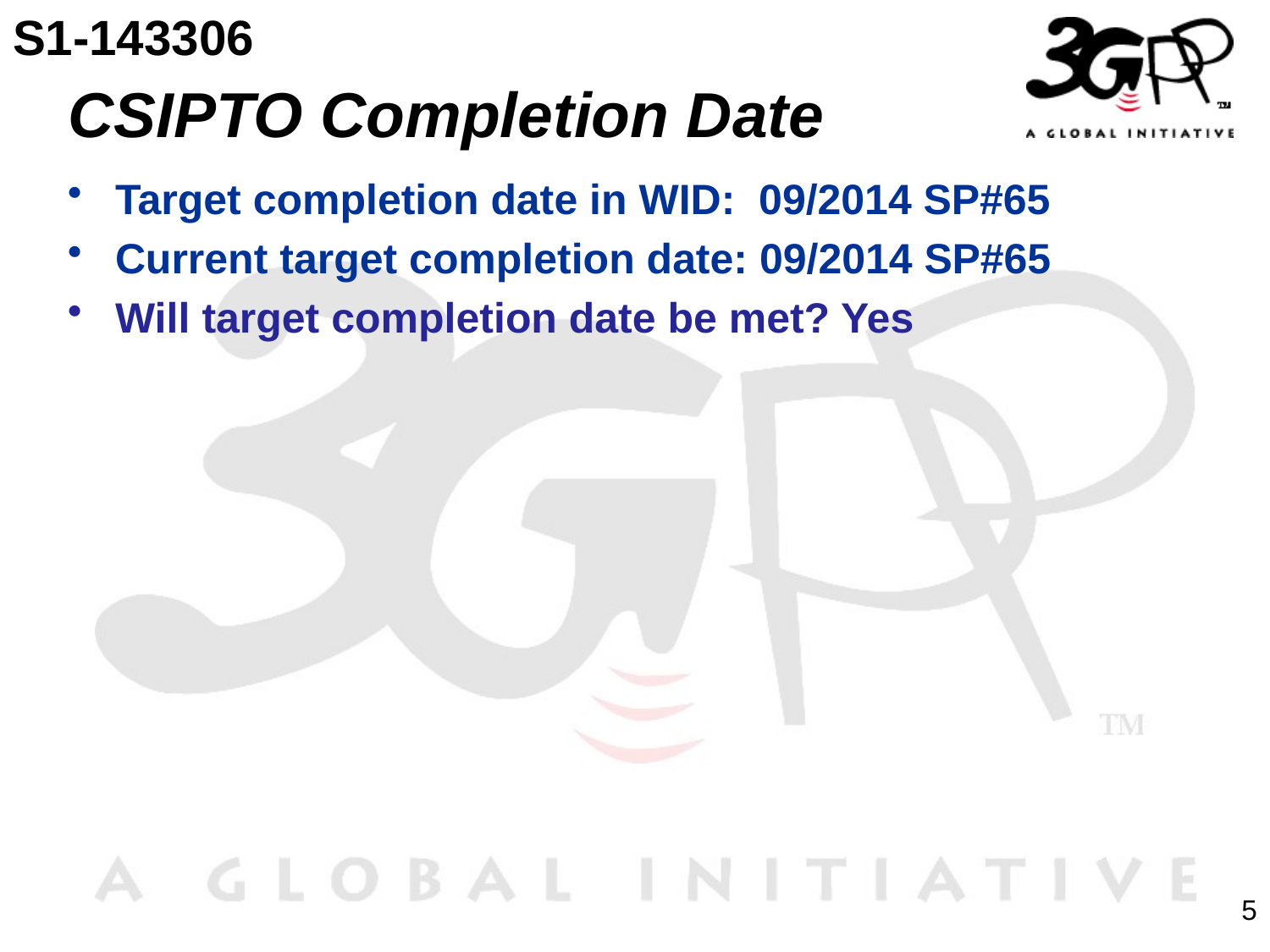

S1-143306
# CSIPTO Completion Date
Target completion date in WID:  09/2014 SP#65
Current target completion date: 09/2014 SP#65
Will target completion date be met? Yes
5